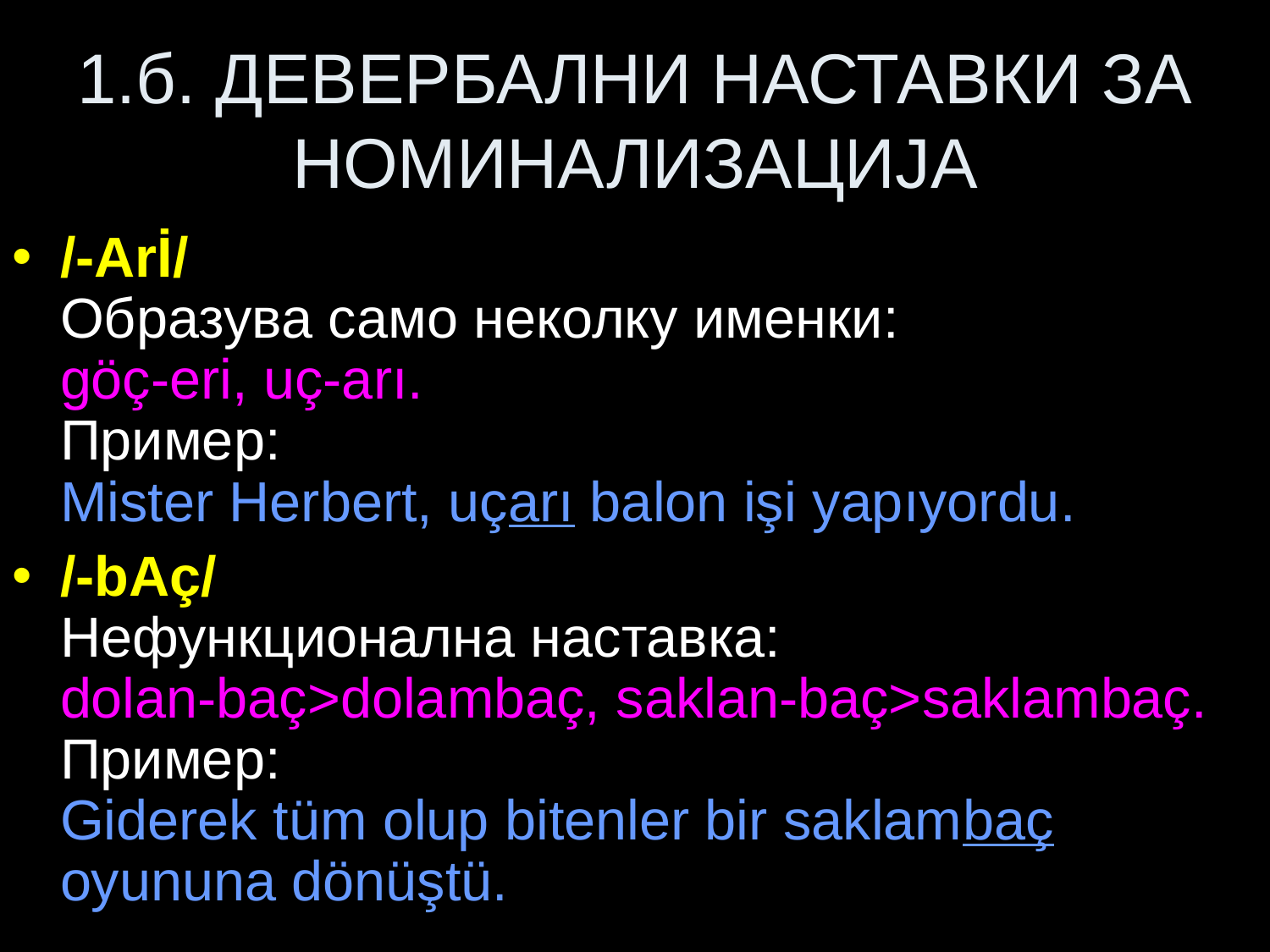

# 1.б. ДЕВЕРБАЛНИ НАСТАВКИ ЗА НОМИНАЛИЗАЦИЈА
/-Arİ/
Образува само неколку именки:
göç-eri, uç-arı.
Пример:
Mister Herbert, uçarı balon işi yapıyordu.
/-bAç/
Нефункционална наставка:
dolan-baç>dolambaç, saklan-baç>saklambaç.
Пример:
Giderek tüm olup bitenler bir saklambaç oyununa dönüştü.